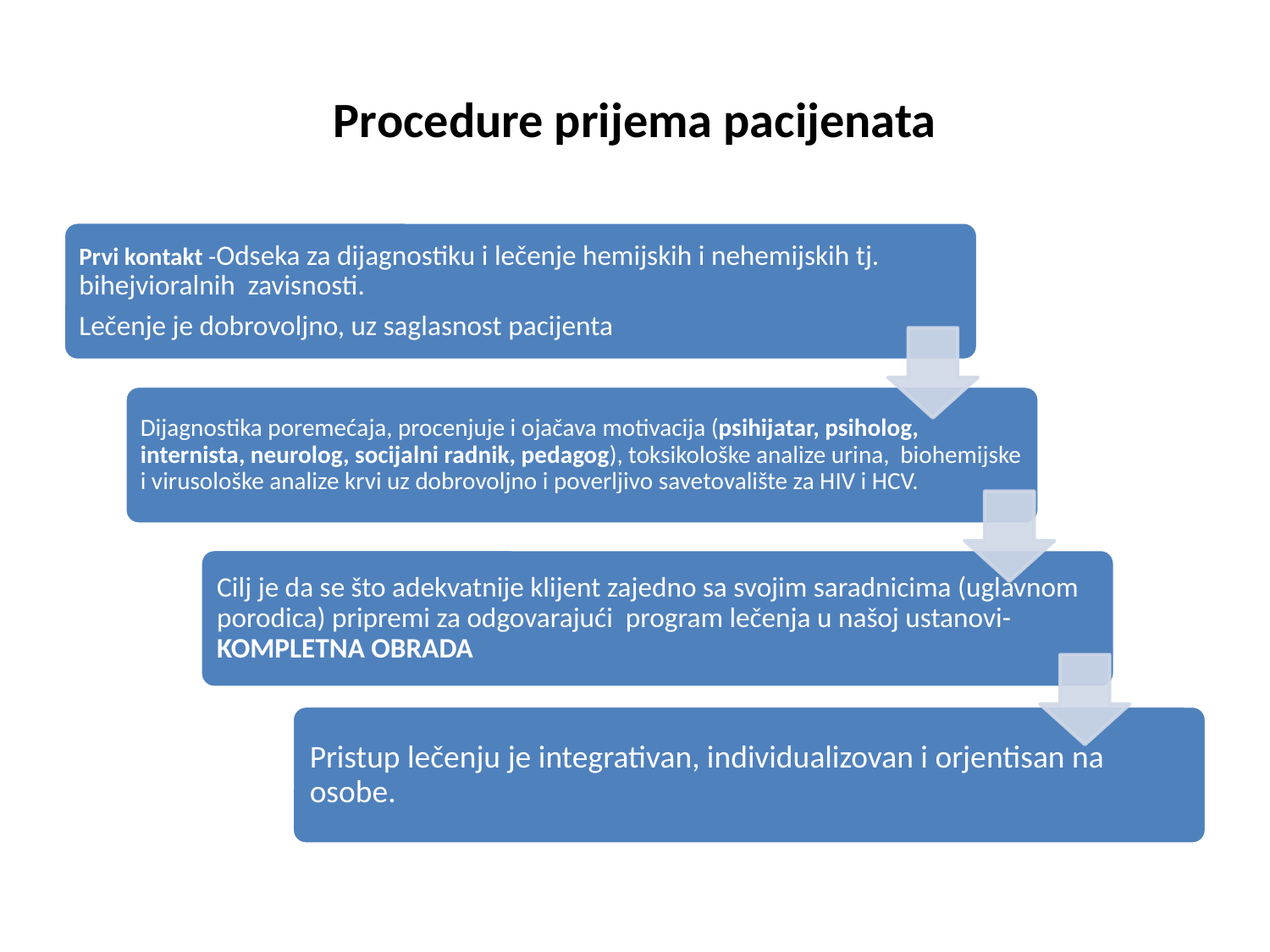

# Procedure prijema pacijenata
Prvi kontakt -Odseka za dijagnostiku i lečenje hemijskih i nehemijskih tj. bihejvioralnih  zavisnosti.
Lečenje je dobrovoljno, uz saglasnost pacijenta
Dijagnostika poremećaja, procenjuje i ojačava motivacija (psihijatar, psiholog, internista, neurolog, socijalni radnik, pedagog), toksikološke analize urina,  biohemijske i virusološke analize krvi uz dobrovoljno i poverljivo savetovalište za HIV i HCV.
Cilj je da se što adekvatnije klijent zajedno sa svojim saradnicima (uglavnom porodica) pripremi za odgovarajući  program lečenja u našoj ustanovi-KOMPLETNA OBRADA
Pristup lečenju je integrativan, individualizovan i orjentisan na osobe.